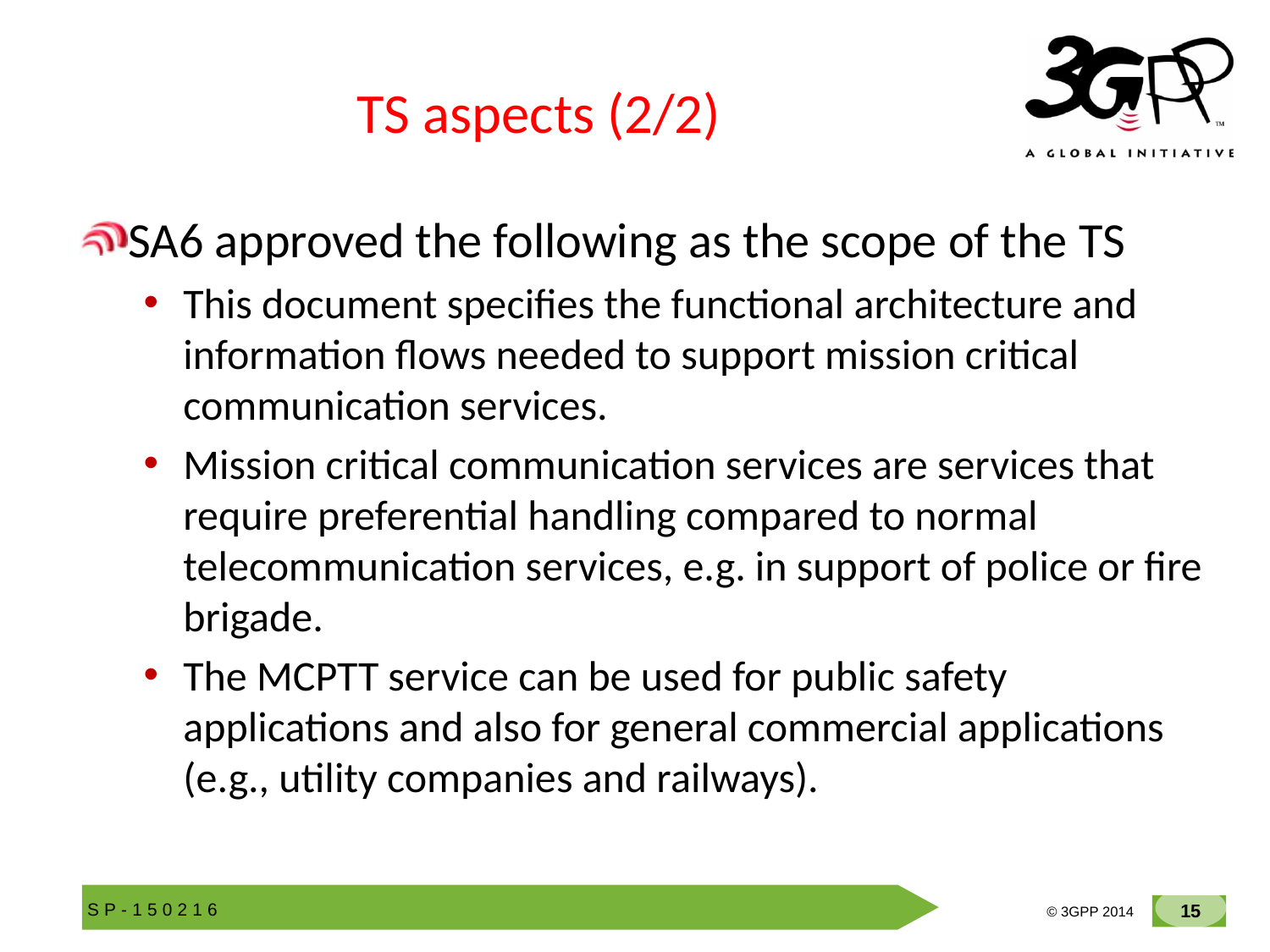

# TS aspects (2/2)
SA6 approved the following as the scope of the TS
This document specifies the functional architecture and information flows needed to support mission critical communication services.
Mission critical communication services are services that require preferential handling compared to normal telecommunication services, e.g. in support of police or fire brigade.
The MCPTT service can be used for public safety applications and also for general commercial applications (e.g., utility companies and railways).